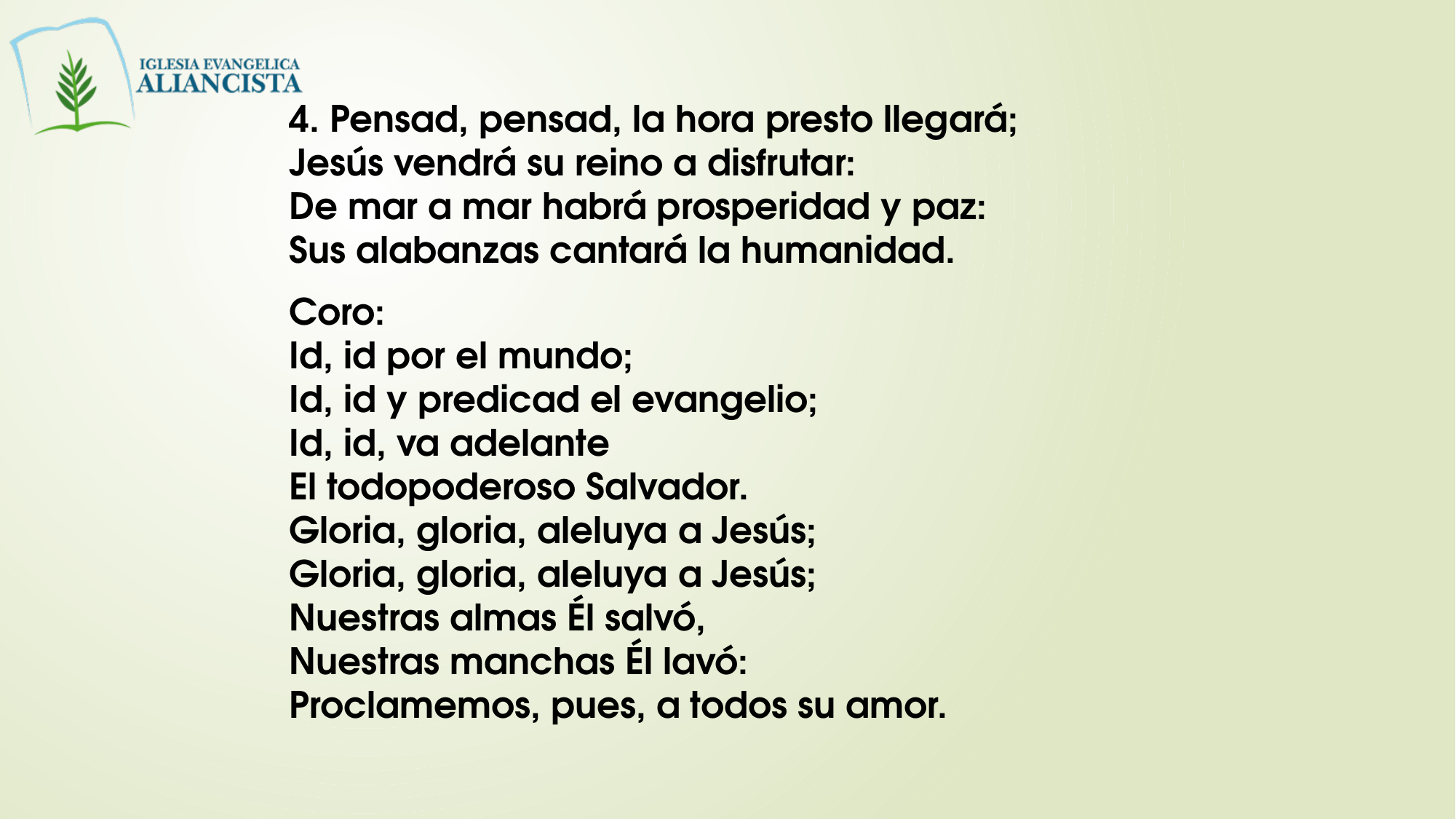

4. Pensad, pensad, la hora presto llegará;
Jesús vendrá su reino a disfrutar:
De mar a mar habrá prosperidad y paz:
Sus alabanzas cantará la humanidad.

Coro:
Id, id por el mundo;
Id, id y predicad el evangelio;
Id, id, va adelante
El todopoderoso Salvador.
Gloria, gloria, aleluya a Jesús;
Gloria, gloria, aleluya a Jesús;
Nuestras almas Él salvó,
Nuestras manchas Él lavó:
Proclamemos, pues, a todos su amor.